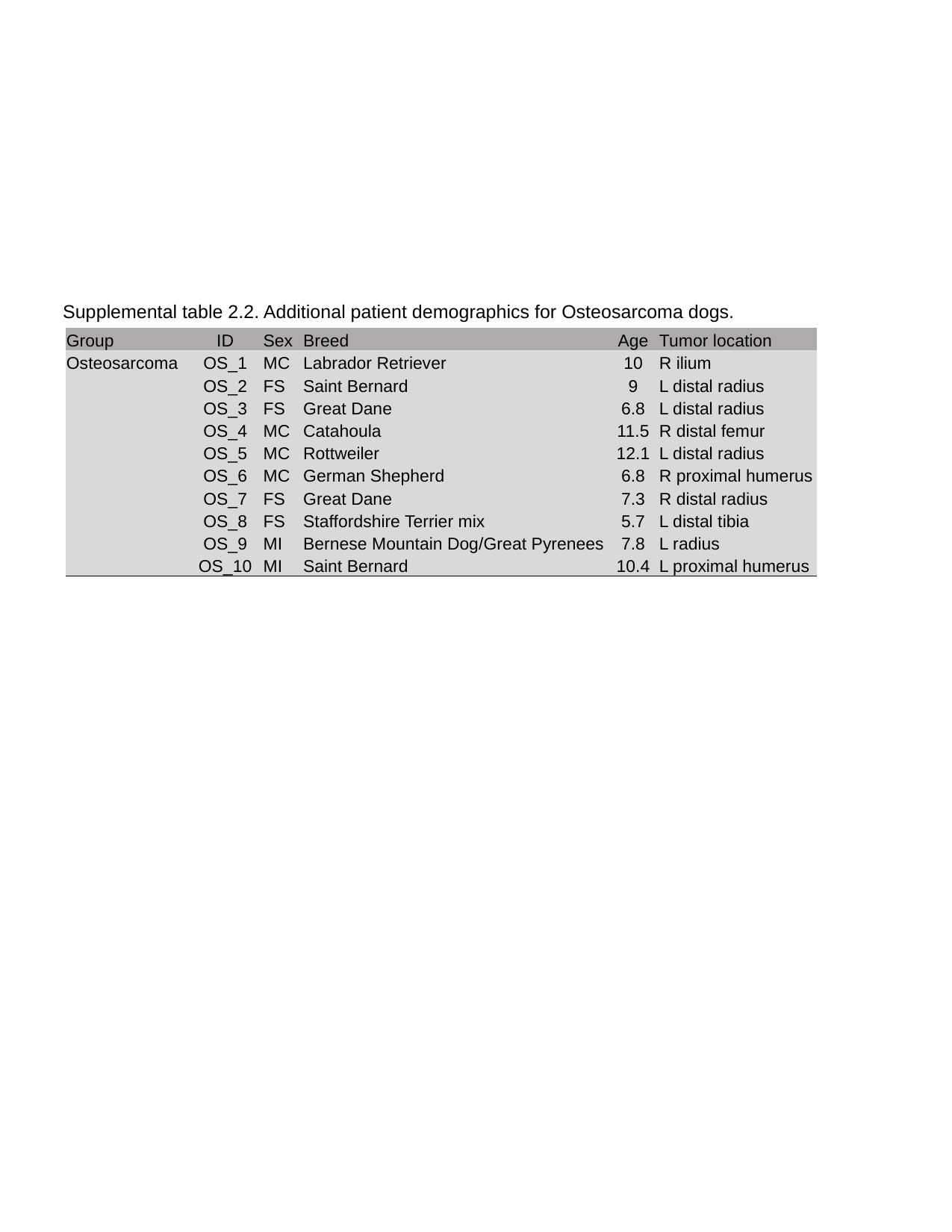

Supplemental table 2.2. Additional patient demographics for Osteosarcoma dogs.
| Group | ID | Sex | Breed | Age | Tumor location |
| --- | --- | --- | --- | --- | --- |
| Osteosarcoma | OS\_1 | MC | Labrador Retriever | 10 | R ilium |
|  | OS\_2 | FS | Saint Bernard | 9 | L distal radius |
|  | OS\_3 | FS | Great Dane | 6.8 | L distal radius |
|  | OS\_4 | MC | Catahoula | 11.5 | R distal femur |
|  | OS\_5 | MC | Rottweiler | 12.1 | L distal radius |
|  | OS\_6 | MC | German Shepherd | 6.8 | R proximal humerus |
|  | OS\_7 | FS | Great Dane | 7.3 | R distal radius |
|  | OS\_8 | FS | Staffordshire Terrier mix | 5.7 | L distal tibia |
|  | OS\_9 | MI | Bernese Mountain Dog/Great Pyrenees | 7.8 | L radius |
|  | OS\_10 | MI | Saint Bernard | 10.4 | L proximal humerus |